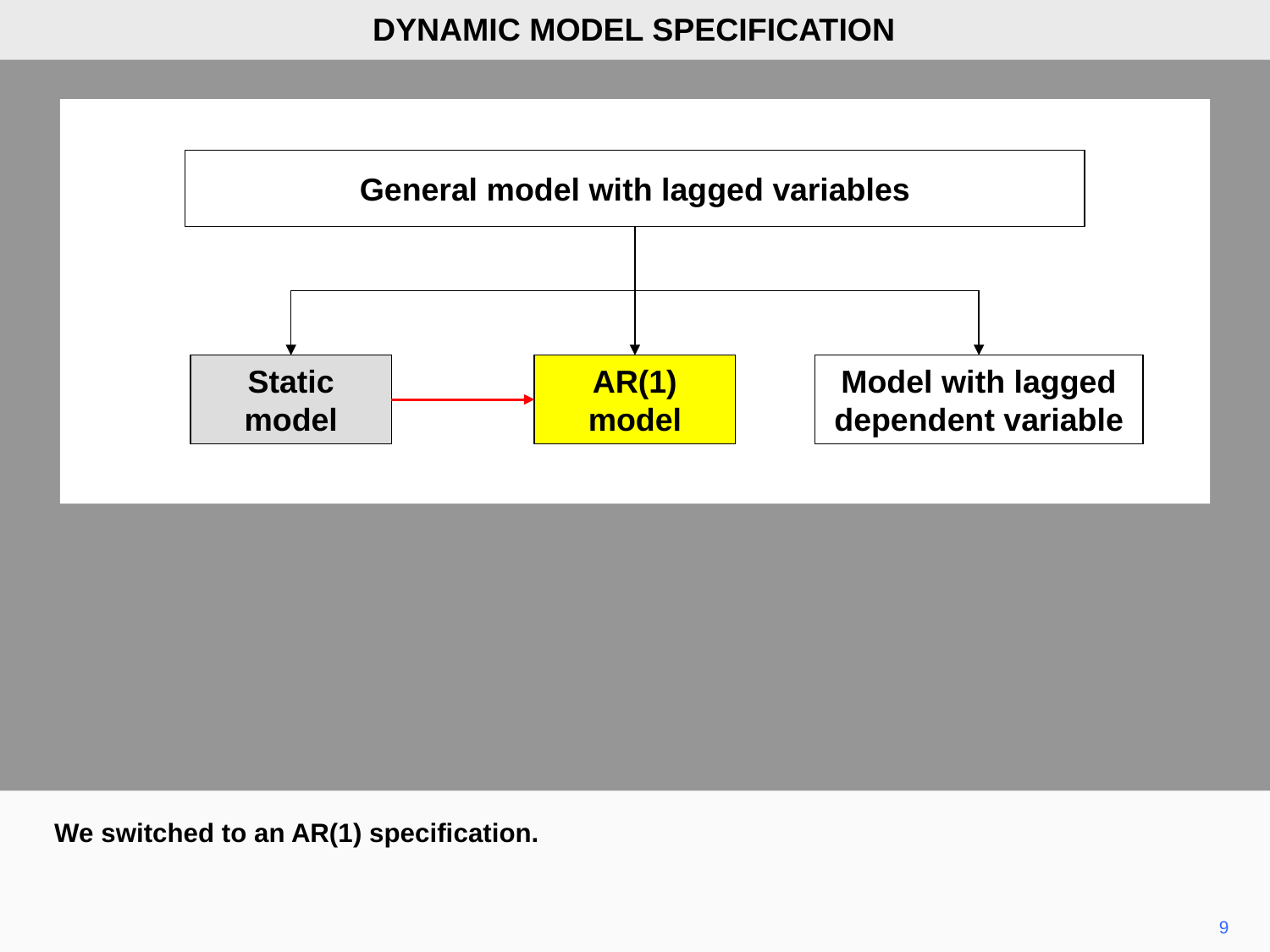

DYNAMIC MODEL SPECIFICATION

General model with lagged variables
Static model
AR(1) model
Model with lagged dependent variable

We switched to an AR(1) specification.
9